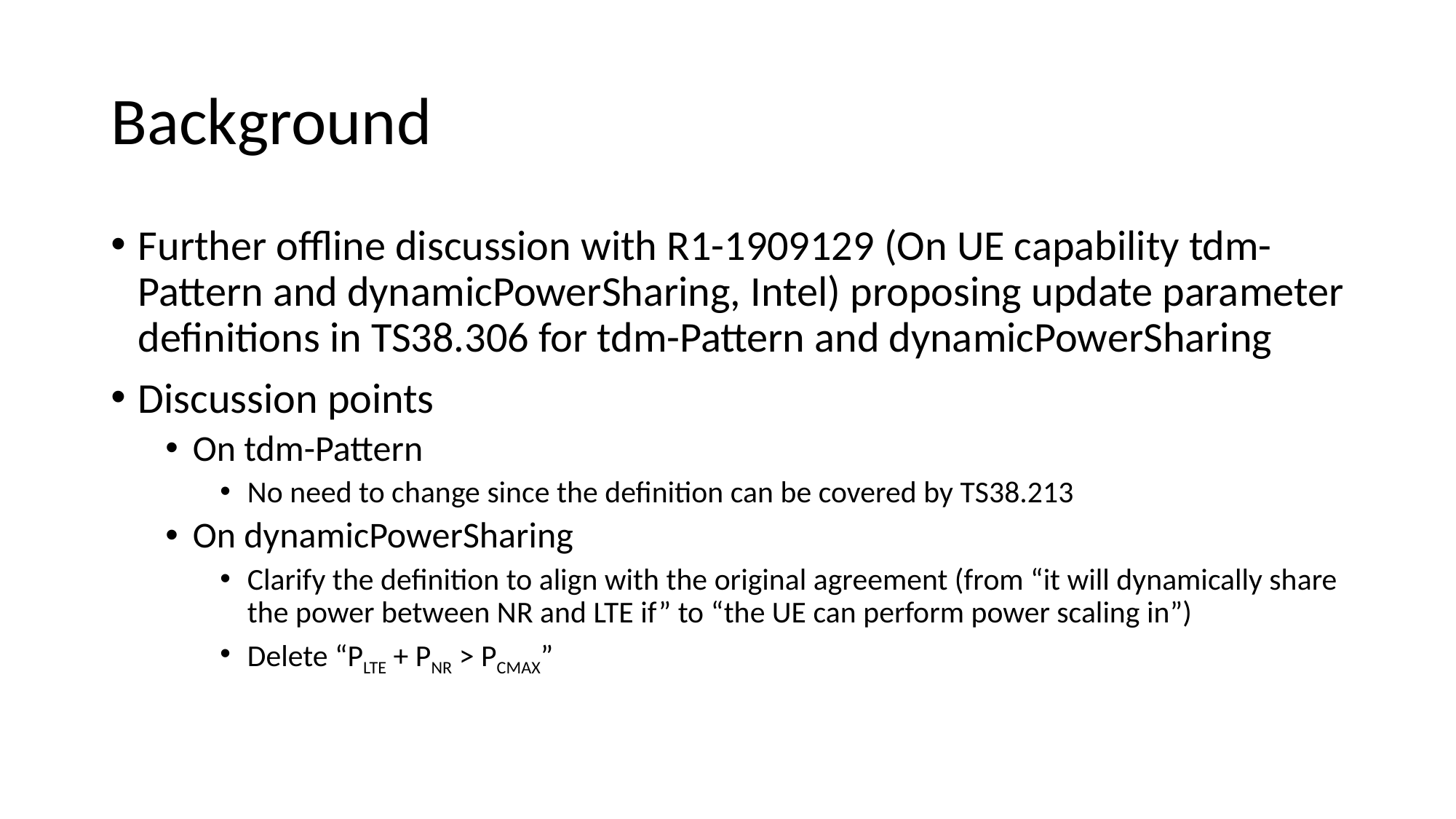

# Background
Further offline discussion with R1-1909129 (On UE capability tdm-Pattern and dynamicPowerSharing, Intel) proposing update parameter definitions in TS38.306 for tdm-Pattern and dynamicPowerSharing
Discussion points
On tdm-Pattern
No need to change since the definition can be covered by TS38.213
On dynamicPowerSharing
Clarify the definition to align with the original agreement (from “it will dynamically share the power between NR and LTE if” to “the UE can perform power scaling in”)
Delete “PLTE + PNR > PCMAX”